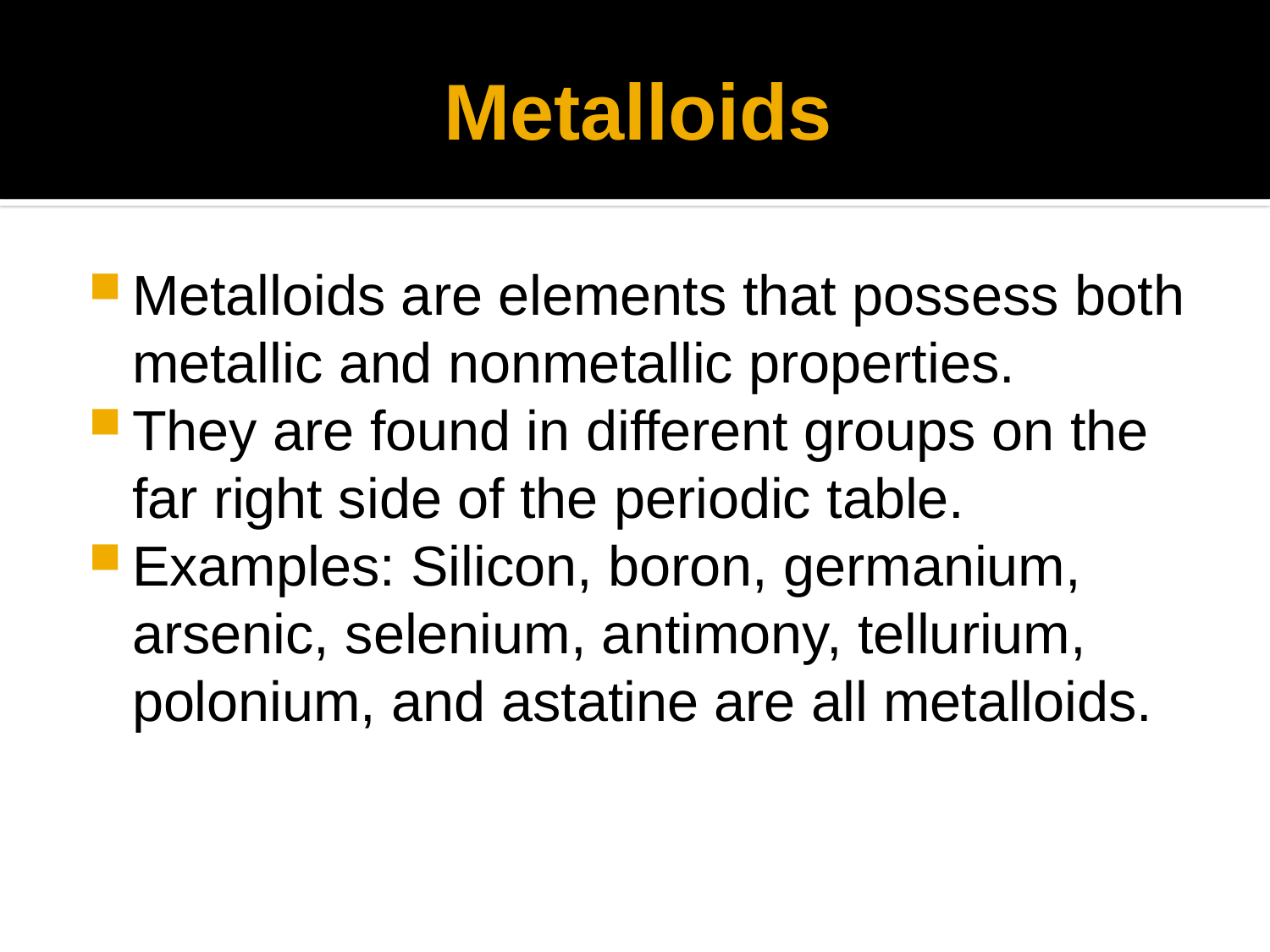

# Metalloids
Metalloids are elements that possess both metallic and nonmetallic properties.
They are found in different groups on the far right side of the periodic table.
Examples: Silicon, boron, germanium, arsenic, selenium, antimony, tellurium, polonium, and astatine are all metalloids.